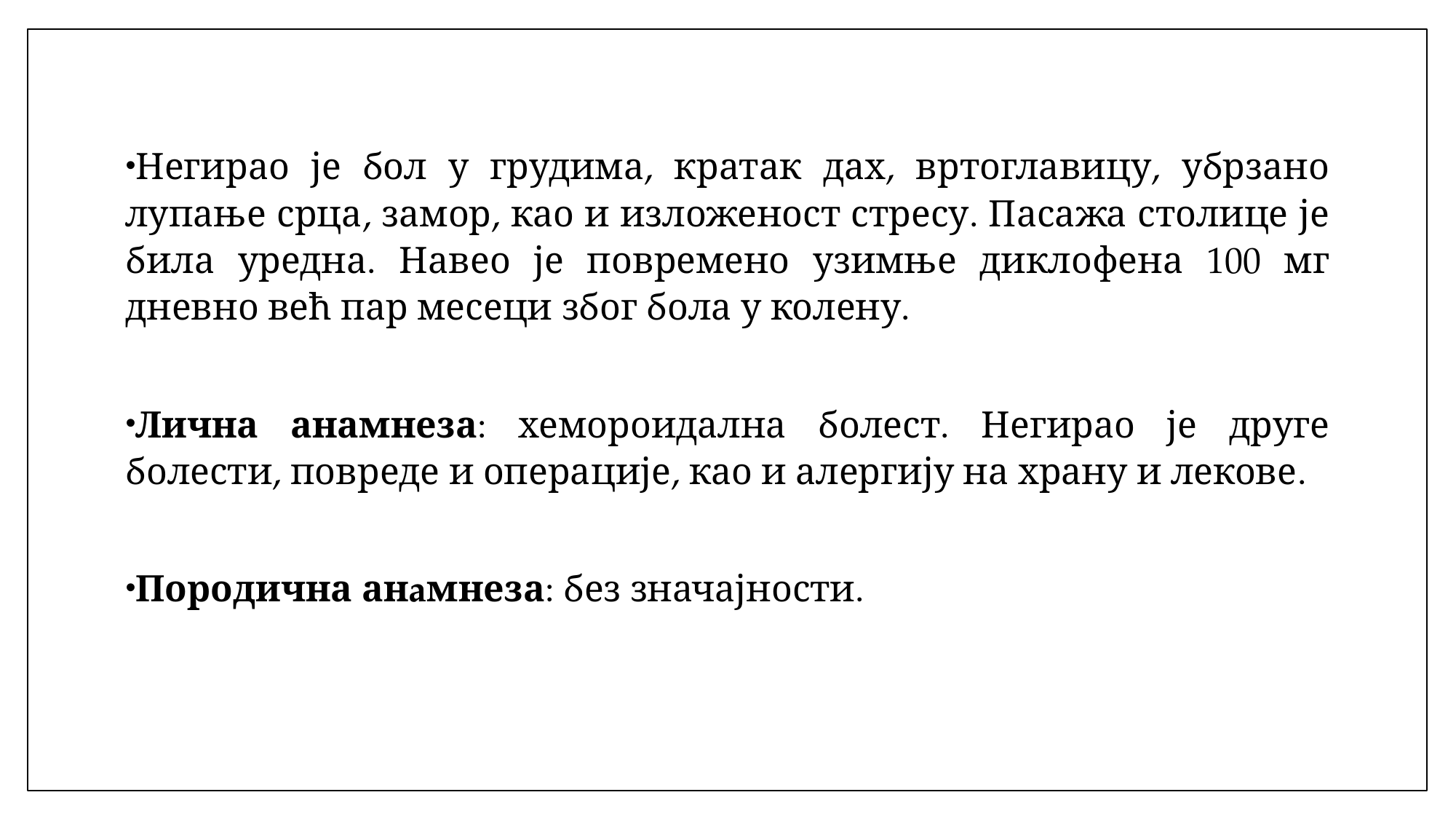

Негирао је бол у грудима, кратак дах, вртоглавицу, убрзано лупање срца, замор, као и изложеност стресу. Пасажа столице је била уредна. Навео је повремено узимње диклофена 100 мг дневно већ пар месеци због бола у колену.

Лична анамнеза: хемороидална болест. Негирао је друге болести, повреде и операције, као и алергију на храну и лекове.

Породична анaмнеза: без значајности.